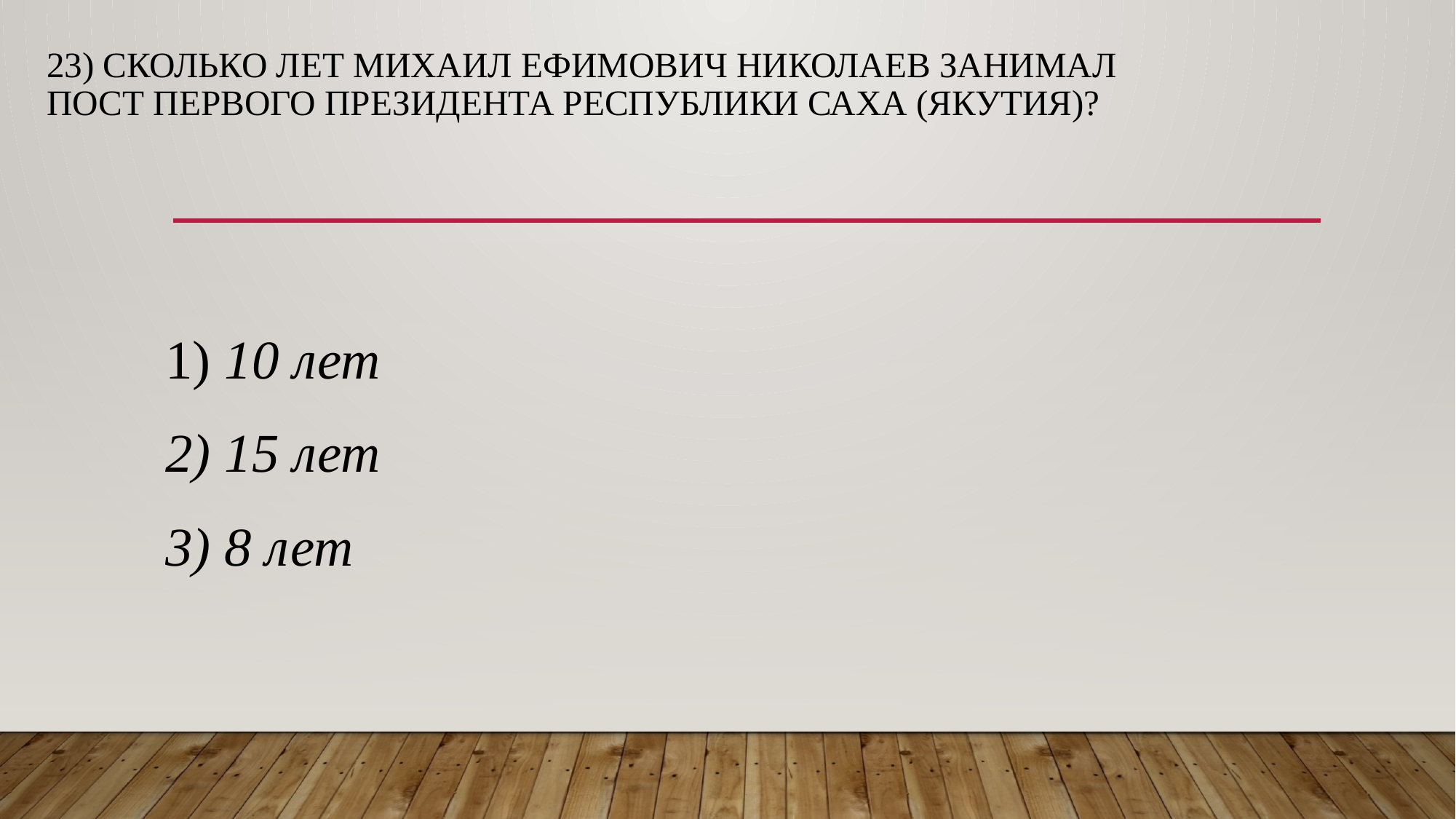

# 23) Сколько лет Михаил Ефимович Николаев занимал пост первого Президента Республики Саха (Якутия)?
1) 10 лет
2) 15 лет
3) 8 лет